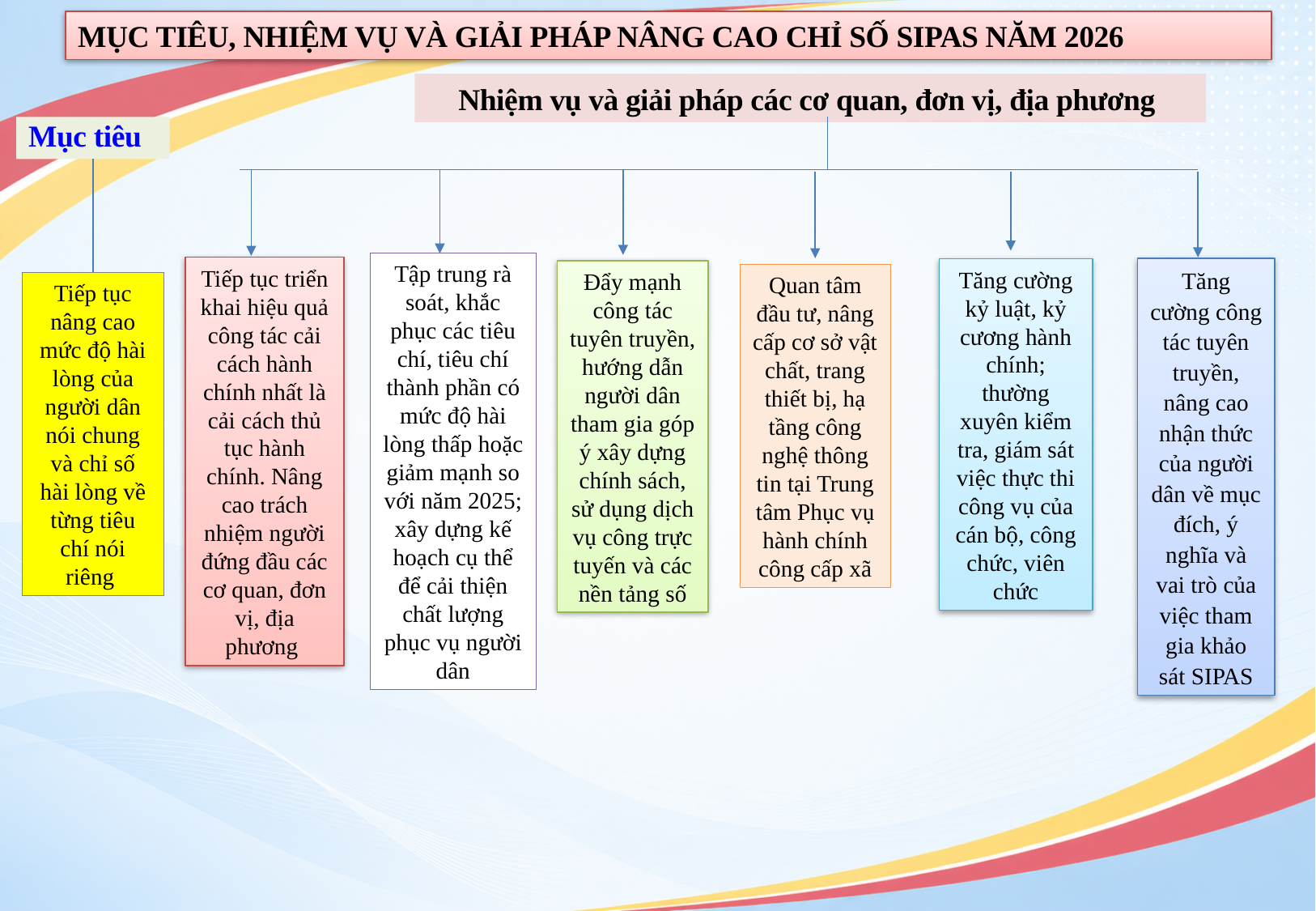

MỤC TIÊU, NHIỆM VỤ VÀ GIẢI PHÁP NÂNG CAO CHỈ SỐ SIPAS NĂM 2026
Nhiệm vụ và giải pháp các cơ quan, đơn vị, địa phương
Mục tiêu
Tập trung rà soát, khắc phục các tiêu chí, tiêu chí thành phần có mức độ hài lòng thấp hoặc giảm mạnh so với năm 2025; xây dựng kế hoạch cụ thể để cải thiện chất lượng phục vụ người dân
Tiếp tục triển khai hiệu quả công tác cải cách hành chính nhất là cải cách thủ tục hành chính. Nâng cao trách nhiệm người đứng đầu các cơ quan, đơn vị, địa phương
Tăng cường công tác tuyên truyền, nâng cao nhận thức của người dân về mục đích, ý nghĩa và vai trò của việc tham gia khảo sát SIPAS
Tăng cường kỷ luật, kỷ cương hành chính; thường xuyên kiểm tra, giám sát việc thực thi công vụ của cán bộ, công chức, viên chức
Đẩy mạnh công tác tuyên truyền, hướng dẫn người dân tham gia góp ý xây dựng chính sách, sử dụng dịch vụ công trực tuyến và các nền tảng số
Quan tâm đầu tư, nâng cấp cơ sở vật chất, trang thiết bị, hạ tầng công nghệ thông tin tại Trung tâm Phục vụ hành chính công cấp xã
Tiếp tục nâng cao mức độ hài lòng của người dân nói chung
và chỉ số hài lòng về từng tiêu chí nói riêng